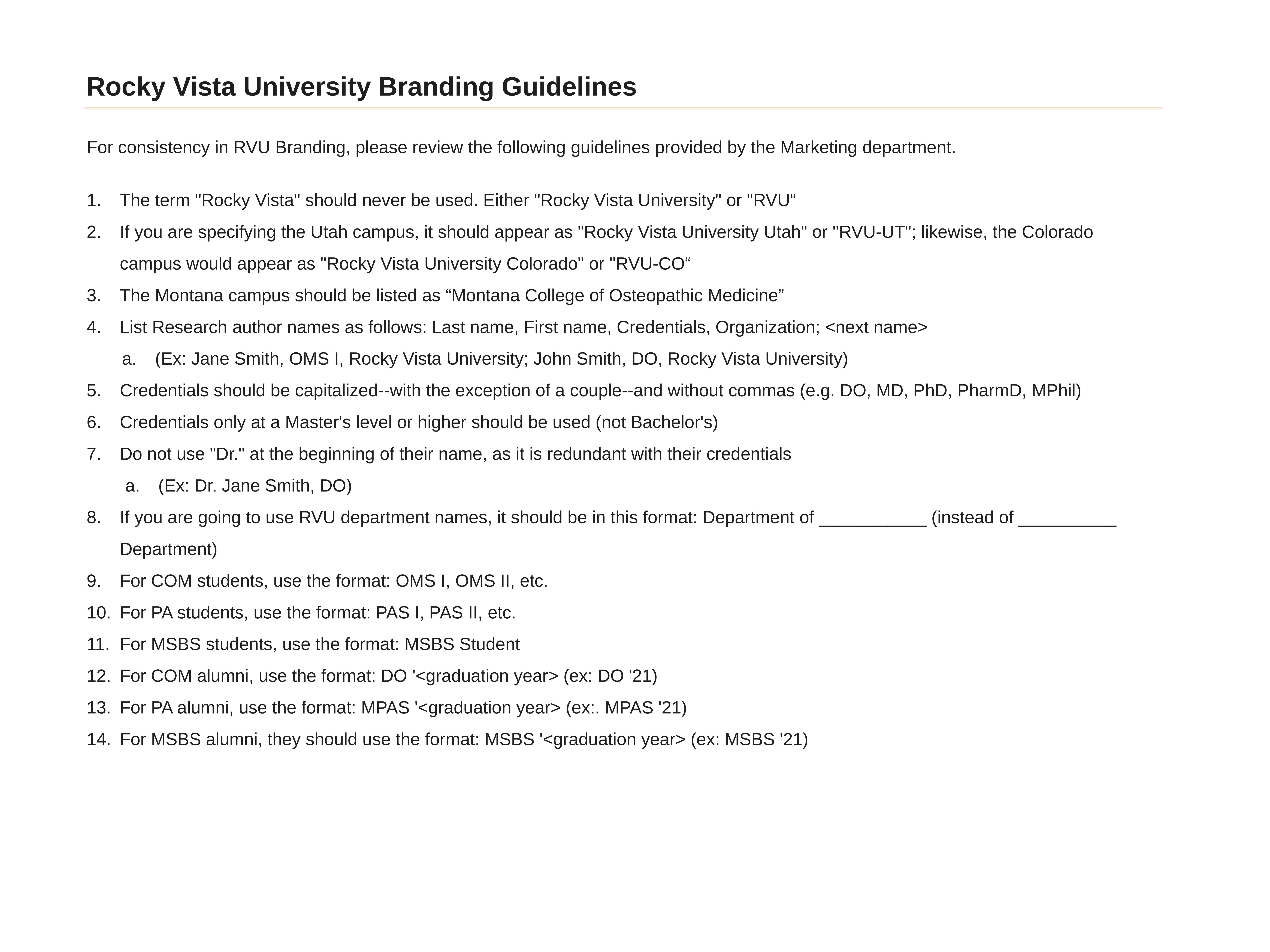

Rocky Vista University Branding Guidelines
For consistency in RVU Branding, please review the following guidelines provided by the Marketing department.

The term "Rocky Vista" should never be used. Either "Rocky Vista University" or "RVU“
If you are specifying the Utah campus, it should appear as "Rocky Vista University Utah" or "RVU-UT"; likewise, the Colorado campus would appear as "Rocky Vista University Colorado" or "RVU-CO“
The Montana campus should be listed as “Montana College of Osteopathic Medicine”
List Research author names as follows: Last name, First name, Credentials, Organization; <next name>
(Ex: Jane Smith, OMS I, Rocky Vista University; John Smith, DO, Rocky Vista University)
Credentials should be capitalized--with the exception of a couple--and without commas (e.g. DO, MD, PhD, PharmD, MPhil)
Credentials only at a Master's level or higher should be used (not Bachelor's)
Do not use "Dr." at the beginning of their name, as it is redundant with their credentials
(Ex: Dr. Jane Smith, DO)
If you are going to use RVU department names, it should be in this format: Department of ___________ (instead of __________ Department)
For COM students, use the format: OMS I, OMS II, etc.
For PA students, use the format: PAS I, PAS II, etc.
For MSBS students, use the format: MSBS Student
For COM alumni, use the format: DO '<graduation year> (ex: DO '21)
For PA alumni, use the format: MPAS '<graduation year> (ex:. MPAS '21)
For MSBS alumni, they should use the format: MSBS '<graduation year> (ex: MSBS '21)